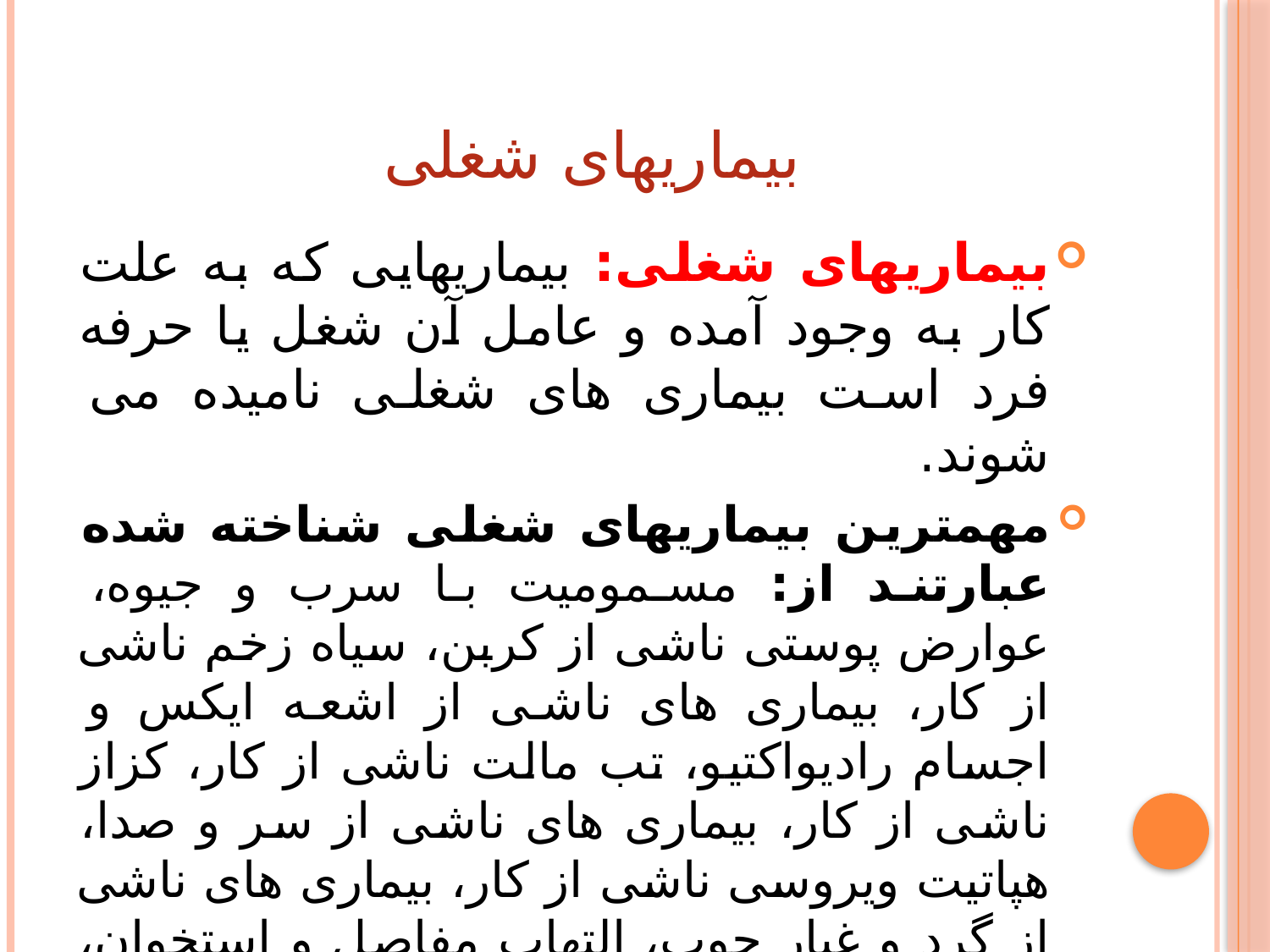

# بیماریهای شغلی
بیماریهای شغلی: بیماریهایی که به علت کار به وجود آمده و عامل آن شغل یا حرفه فرد است بیماری های شغلی نامیده می شوند.
مهمترین بیماریهای شغلی شناخته شده عبارتند از: مسمومیت با سرب و جیوه، عوارض پوستی ناشی از کربن، سیاه زخم ناشی از کار، بیماری های ناشی از اشعه ایکس و اجسام رادیواکتیو، تب مالت ناشی از کار، کزاز ناشی از کار، بیماری های ناشی از سر و صدا، هپاتیت ویروسی ناشی از کار، بیماری های ناشی از گرد و غبار چوب، التهاب مفاصل و استخوان، آرتروز زانو درد های ستون فقرات، عوارض کار کردن در حرارت های بالا، عوارض ناشی از سیمان